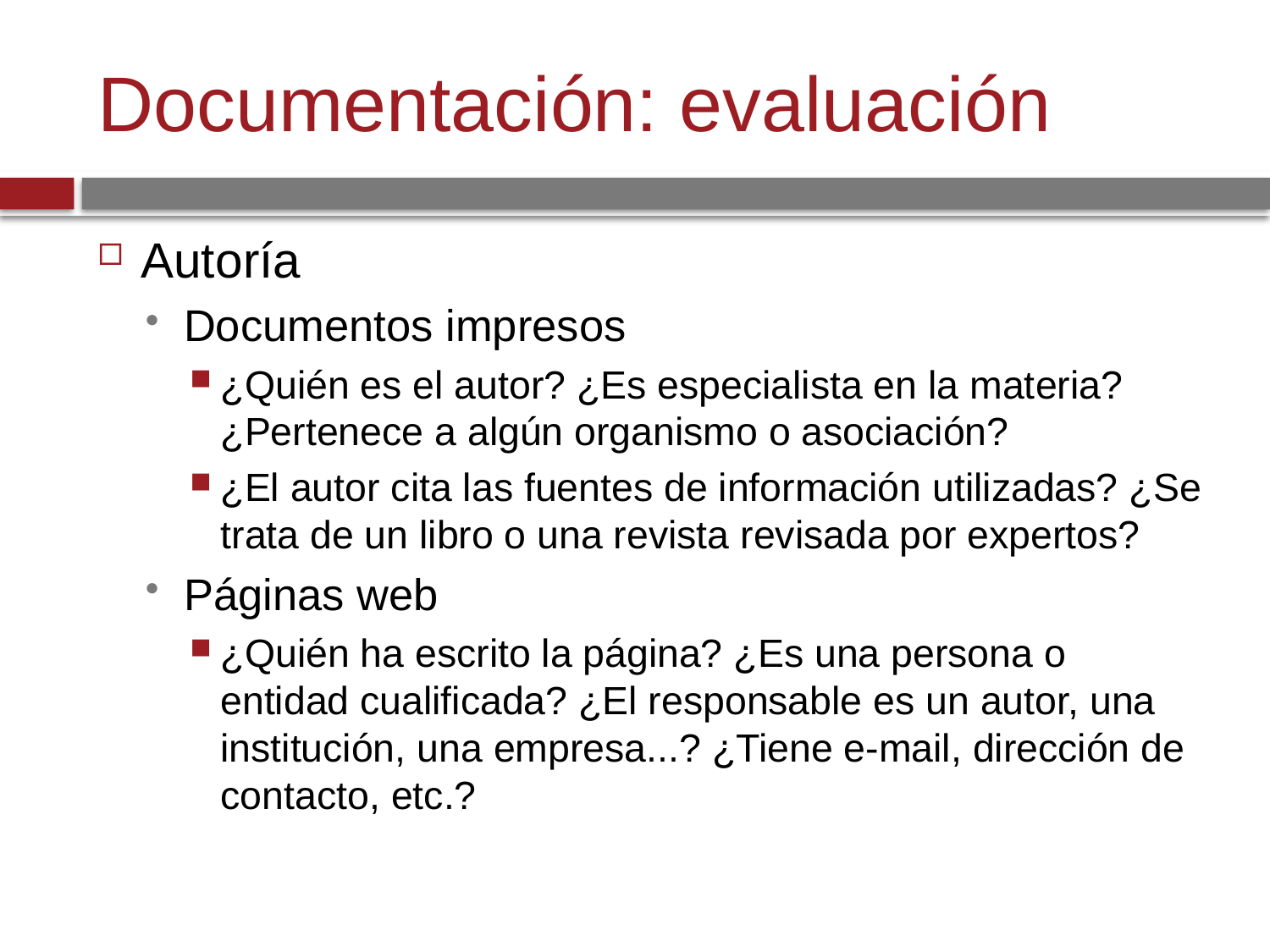

# Documentación: evaluación
Autoría
Documentos impresos
¿Quién es el autor? ¿Es especialista en la materia? ¿Pertenece a algún organismo o asociación?
¿El autor cita las fuentes de información utilizadas? ¿Se trata de un libro o una revista revisada por expertos?
Páginas web
¿Quién ha escrito la página? ¿Es una persona o entidad cualificada? ¿El responsable es un autor, una institución, una empresa...? ¿Tiene e-mail, dirección de contacto, etc.?